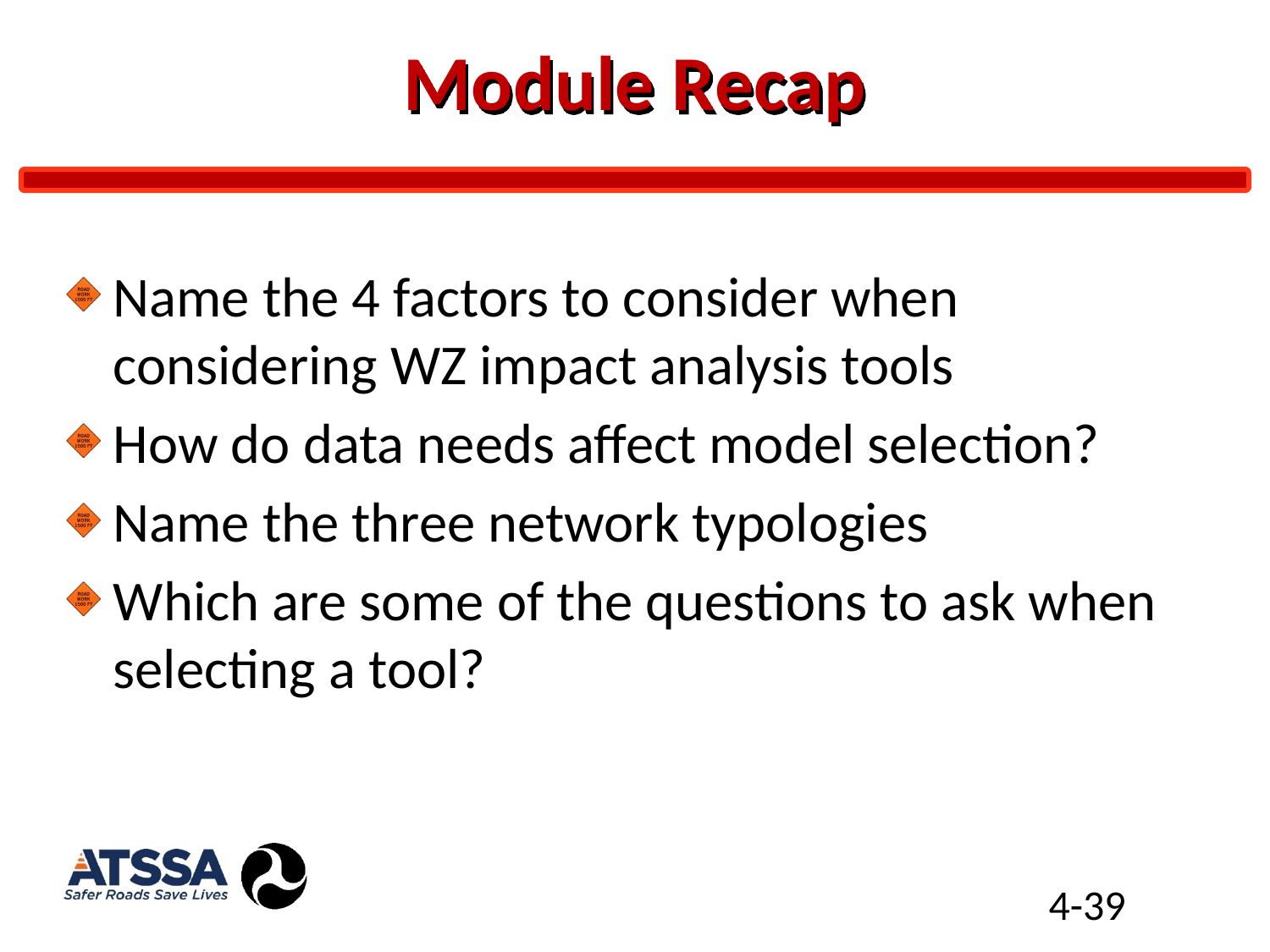

# Module Recap
Name the 4 factors to consider when considering WZ impact analysis tools
How do data needs affect model selection?
Name the three network typologies
Which are some of the questions to ask when selecting a tool?